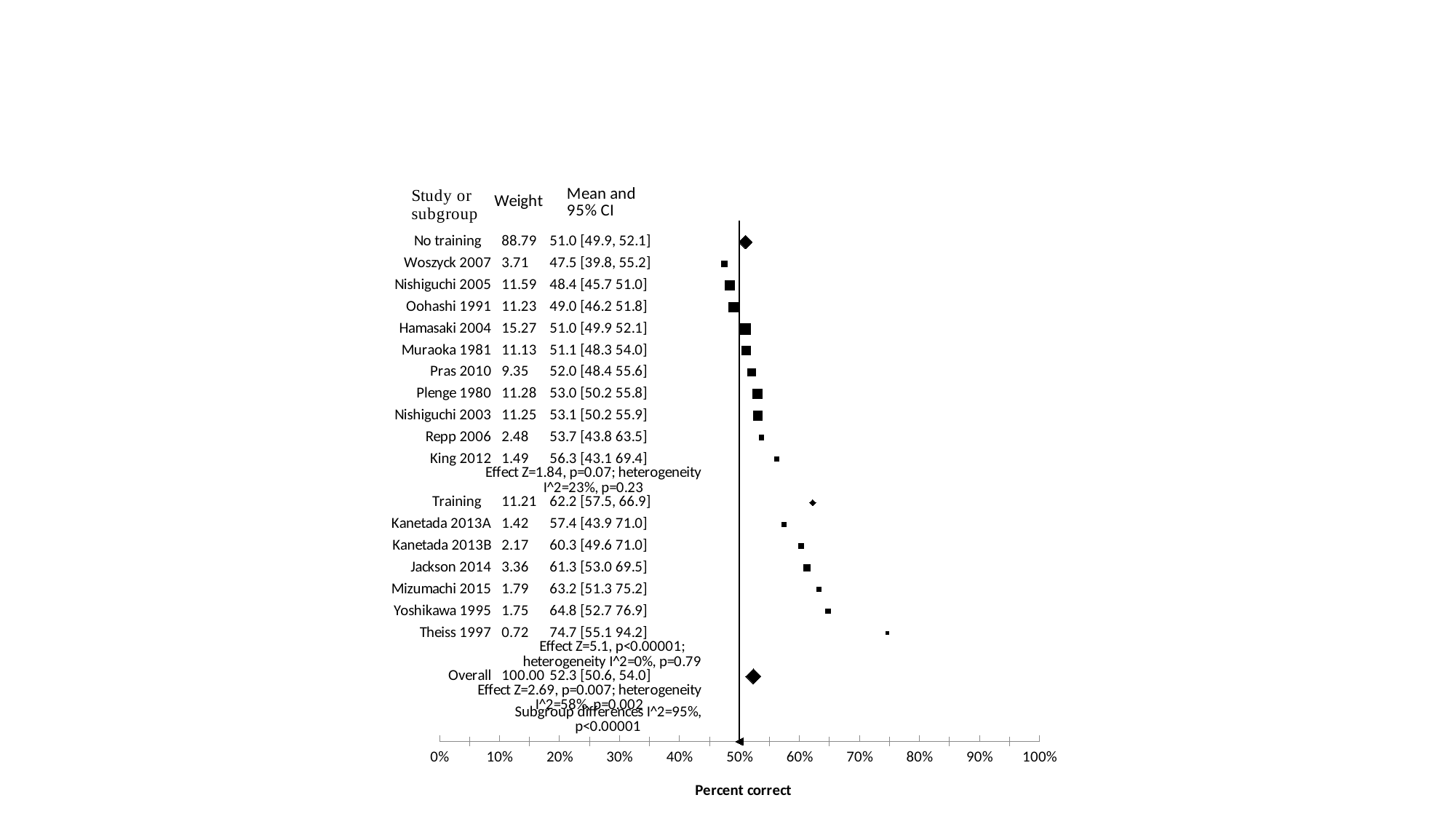

### Chart

| Category | r |  |  |  |  |
|---|---|---|---|---|---|